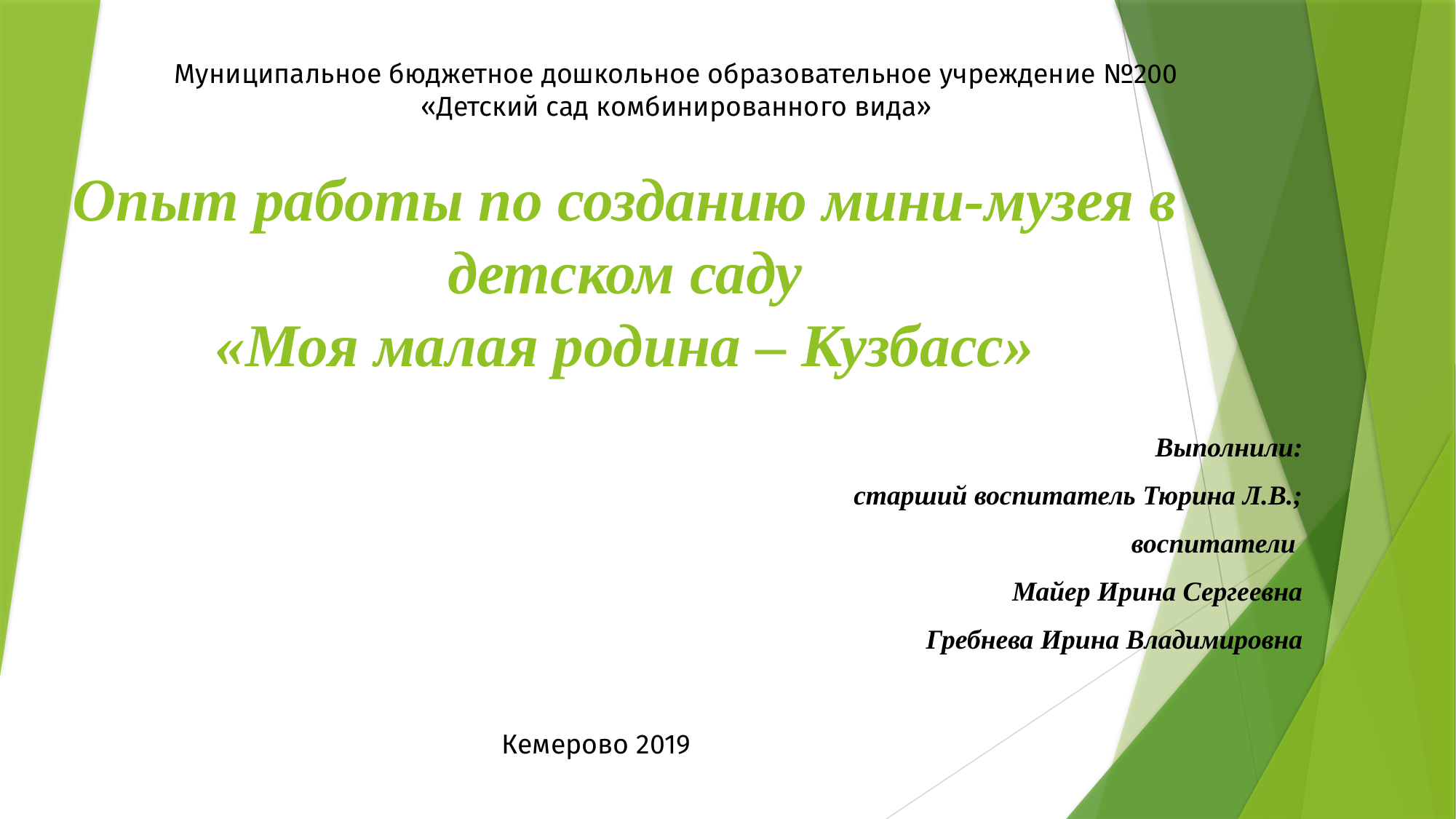

Муниципальное бюджетное дошкольное образовательное учреждение №200
«Детский сад комбинированного вида»
# Опыт работы по созданию мини-музея в детском саду «Моя малая родина – Кузбасс»
Выполнили:
старший воспитатель Тюрина Л.В.;
 воспитатели
Майер Ирина Сергеевна
Гребнева Ирина Владимировна
Кемерово 2019